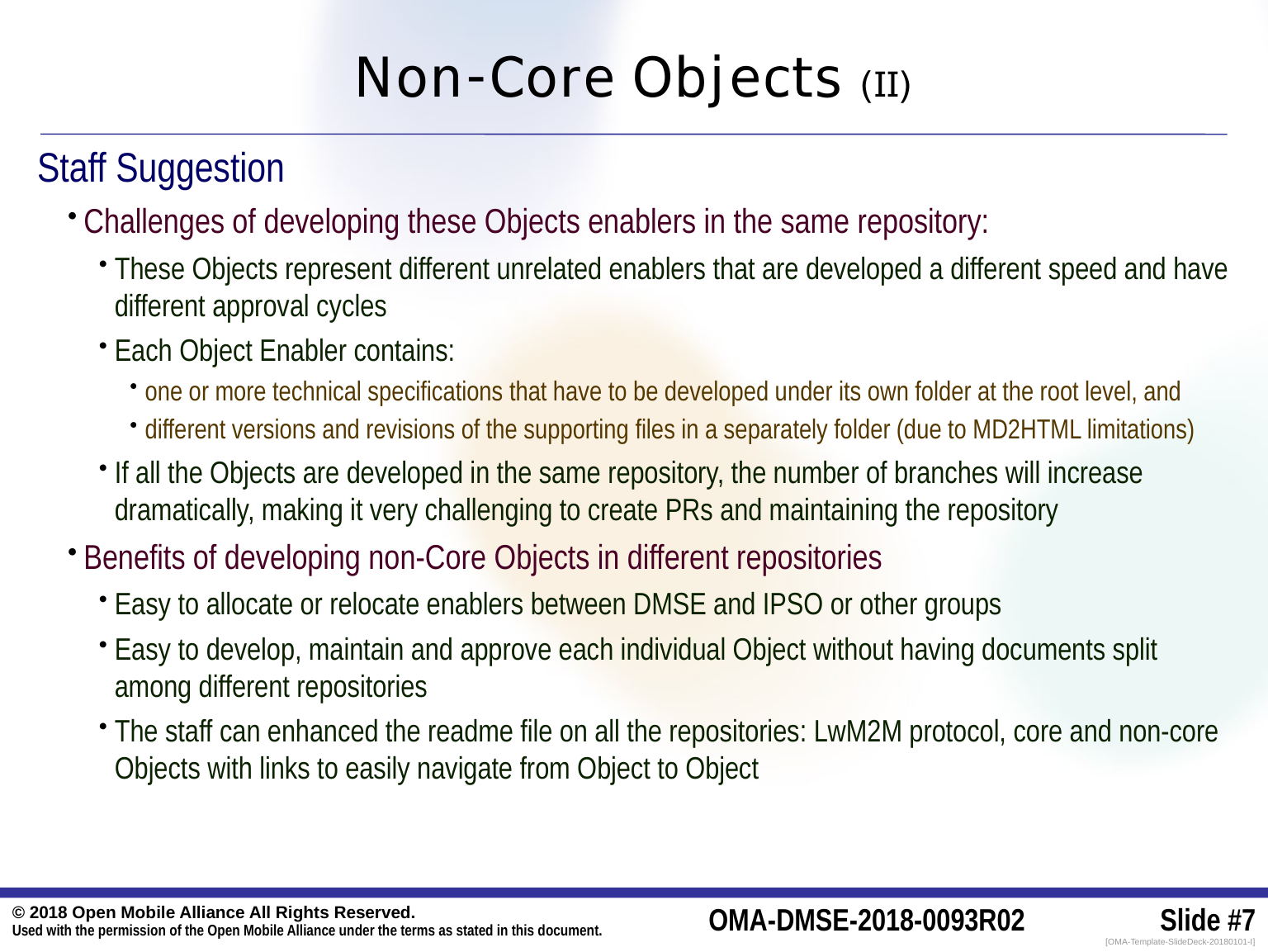

# Non-Core Objects (II)
Staff Suggestion
Challenges of developing these Objects enablers in the same repository:
These Objects represent different unrelated enablers that are developed a different speed and have different approval cycles
Each Object Enabler contains:
one or more technical specifications that have to be developed under its own folder at the root level, and
different versions and revisions of the supporting files in a separately folder (due to MD2HTML limitations)
If all the Objects are developed in the same repository, the number of branches will increase dramatically, making it very challenging to create PRs and maintaining the repository
Benefits of developing non-Core Objects in different repositories
Easy to allocate or relocate enablers between DMSE and IPSO or other groups
Easy to develop, maintain and approve each individual Object without having documents split among different repositories
The staff can enhanced the readme file on all the repositories: LwM2M protocol, core and non-core Objects with links to easily navigate from Object to Object